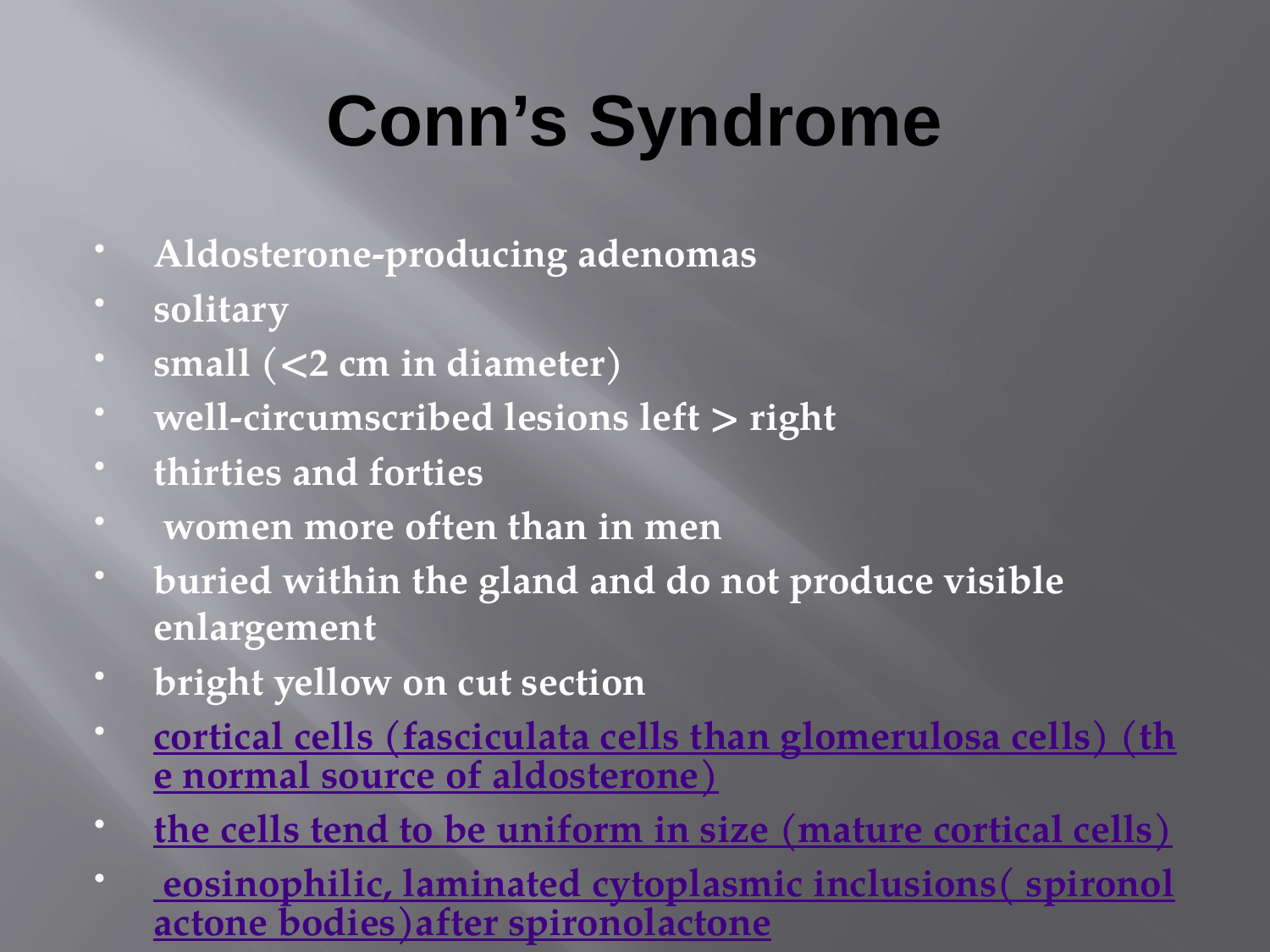

# Conn’s Syndrome
Aldosterone-producing adenomas
solitary
small (<2 cm in diameter)
well-circumscribed lesions left > right
thirties and forties
 women more often than in men
buried within the gland and do not produce visible enlargement
bright yellow on cut section
cortical cells (fasciculata cells than glomerulosa cells) (the normal source of aldosterone)
the cells tend to be uniform in size (mature cortical cells)
 eosinophilic, laminated cytoplasmic inclusions( spironolactone bodies)after spironolactone